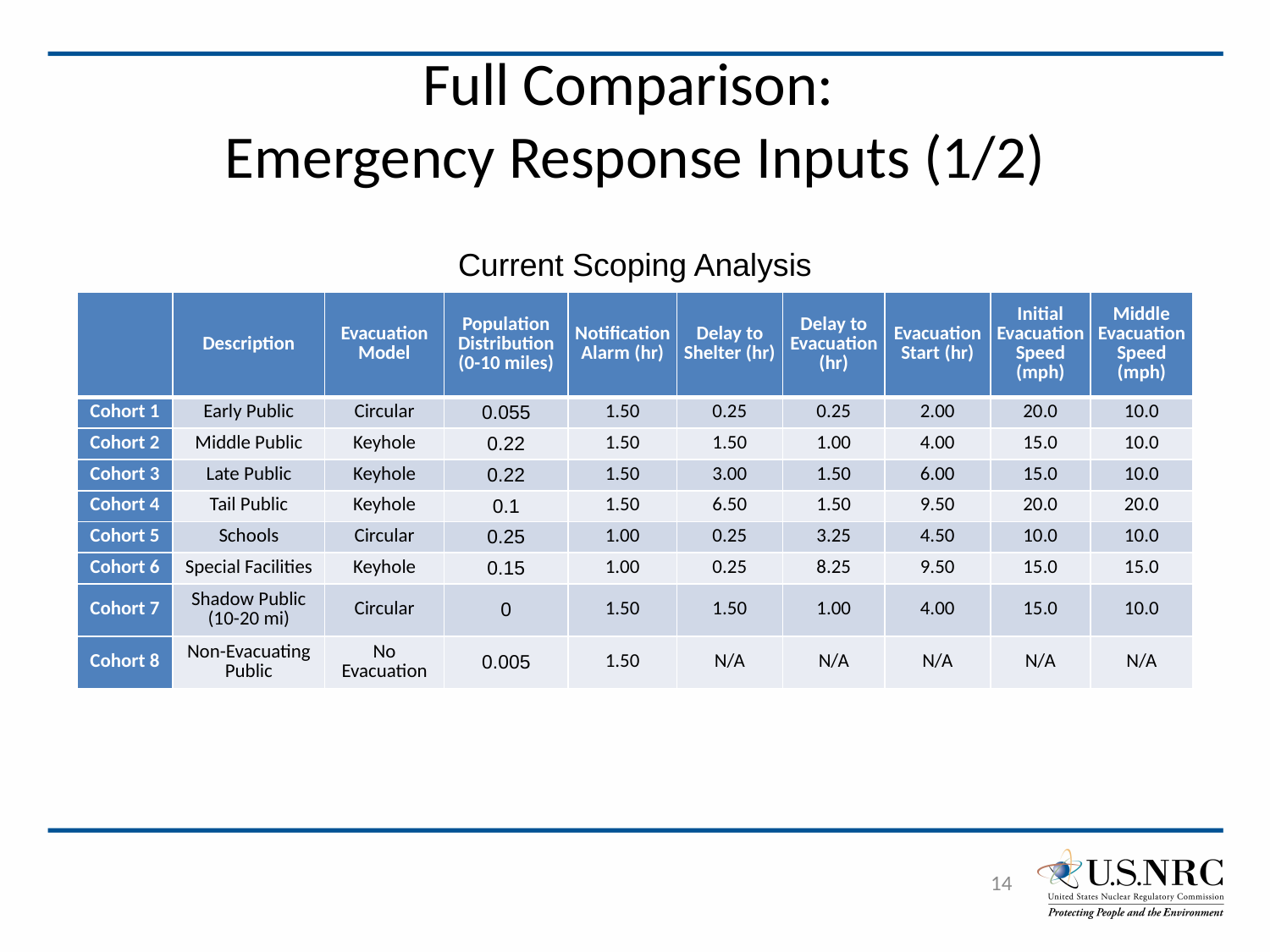

# Full Comparison: Emergency Response Inputs (1/2)
Current Scoping Analysis
|  | Description | Evacuation Model | Population Distribution (0-10 miles) | Notification Alarm (hr) | Delay to Shelter (hr) | Delay to Evacuation (hr) | Evacuation Start (hr) | Initial Evacuation Speed (mph) | Middle Evacuation Speed (mph) |
| --- | --- | --- | --- | --- | --- | --- | --- | --- | --- |
| Cohort 1 | Early Public | Circular | 0.055 | 1.50 | 0.25 | 0.25 | 2.00 | 20.0 | 10.0 |
| Cohort 2 | Middle Public | Keyhole | 0.22 | 1.50 | 1.50 | 1.00 | 4.00 | 15.0 | 10.0 |
| Cohort 3 | Late Public | Keyhole | 0.22 | 1.50 | 3.00 | 1.50 | 6.00 | 15.0 | 10.0 |
| Cohort 4 | Tail Public | Keyhole | 0.1 | 1.50 | 6.50 | 1.50 | 9.50 | 20.0 | 20.0 |
| Cohort 5 | Schools | Circular | 0.25 | 1.00 | 0.25 | 3.25 | 4.50 | 10.0 | 10.0 |
| Cohort 6 | Special Facilities | Keyhole | 0.15 | 1.00 | 0.25 | 8.25 | 9.50 | 15.0 | 15.0 |
| Cohort 7 | Shadow Public (10-20 mi) | Circular | 0 | 1.50 | 1.50 | 1.00 | 4.00 | 15.0 | 10.0 |
| Cohort 8 | Non-Evacuating Public | No Evacuation | 0.005 | 1.50 | N/A | N/A | N/A | N/A | N/A |
14